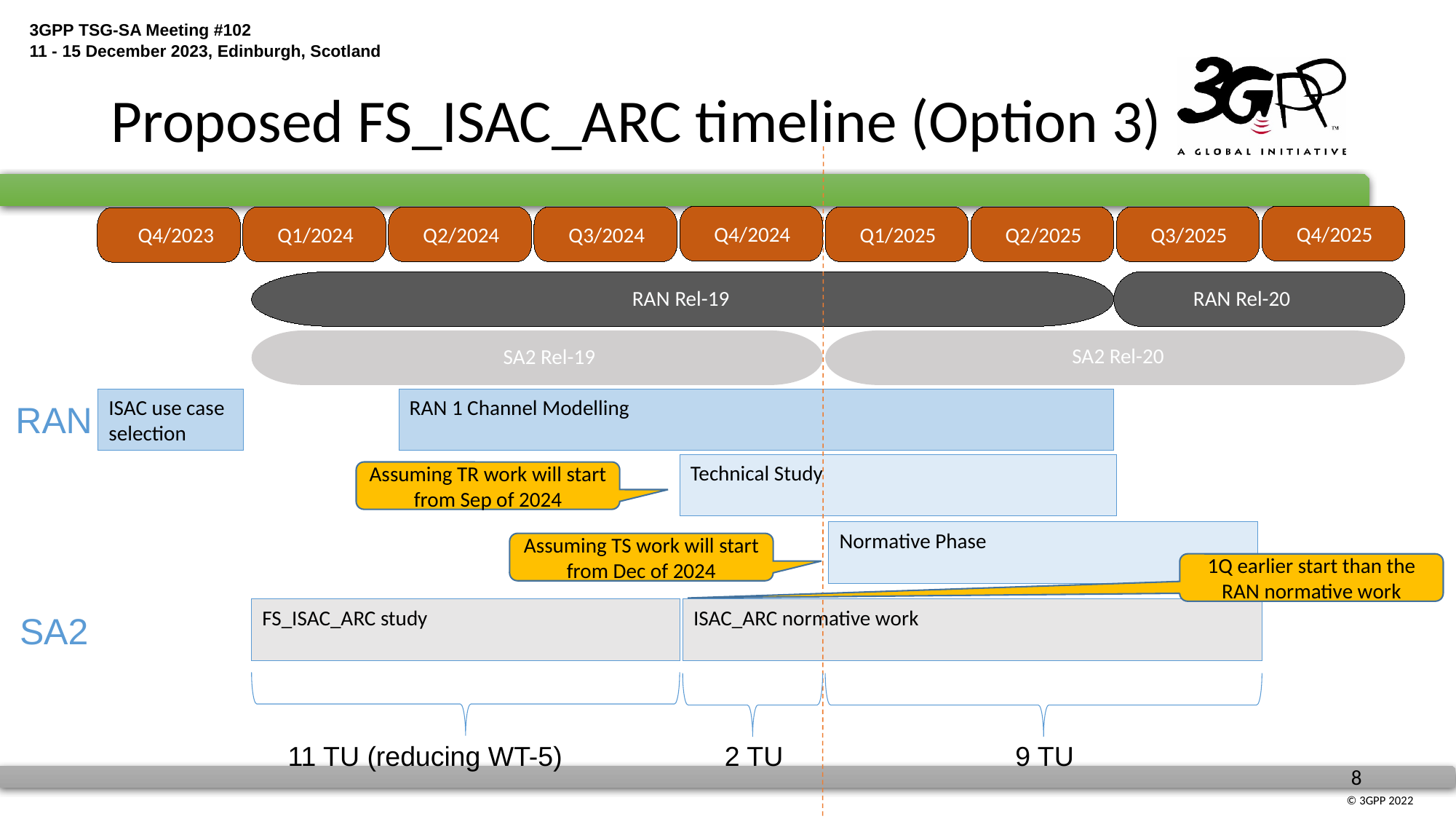

# Proposed FS_ISAC_ARC timeline (Option 3)

Q4/2024
Q4/2025
Q1/2024
Q2/2024
Q3/2024
Q1/2025
Q2/2025
Q3/2025
Q4/2023

RAN Rel-19
RAN Rel-20

SA2 Rel-20
SA2 Rel-19
ISAC use case selection
RAN 1 Channel Modelling

RAN
Technical Study

Assuming TR work will start from Sep of 2024

Normative Phase

Assuming TS work will start from Dec of 2024
1Q earlier start than the RAN normative work
FS_ISAC_ARC study

ISAC_ARC normative work

SA2

11 TU (reducing WT-5)
2 TU
9 TU